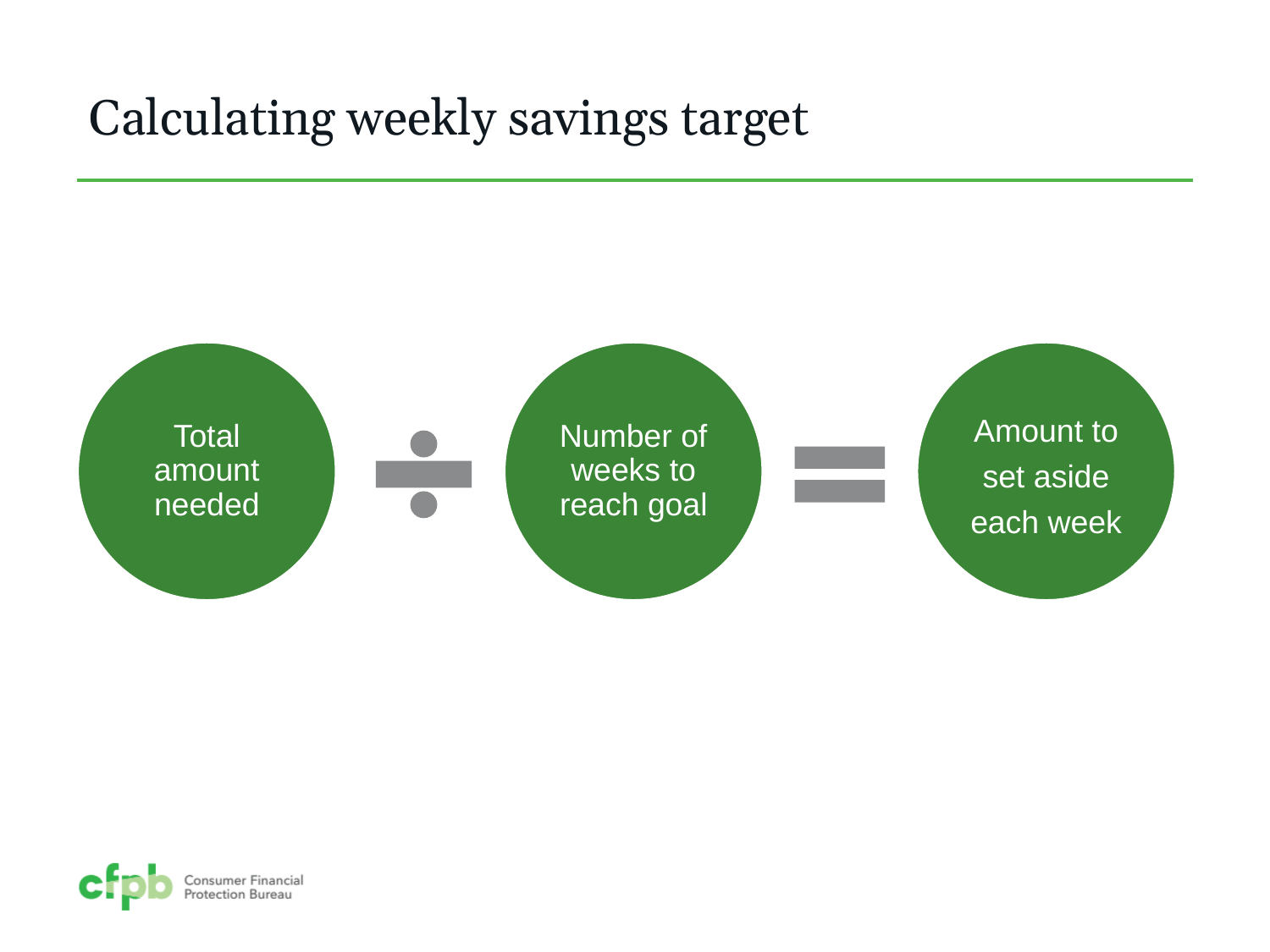

# Calculating weekly savings target
Total amount needed

Number of weeks to reach goal

Amount to set aside each week